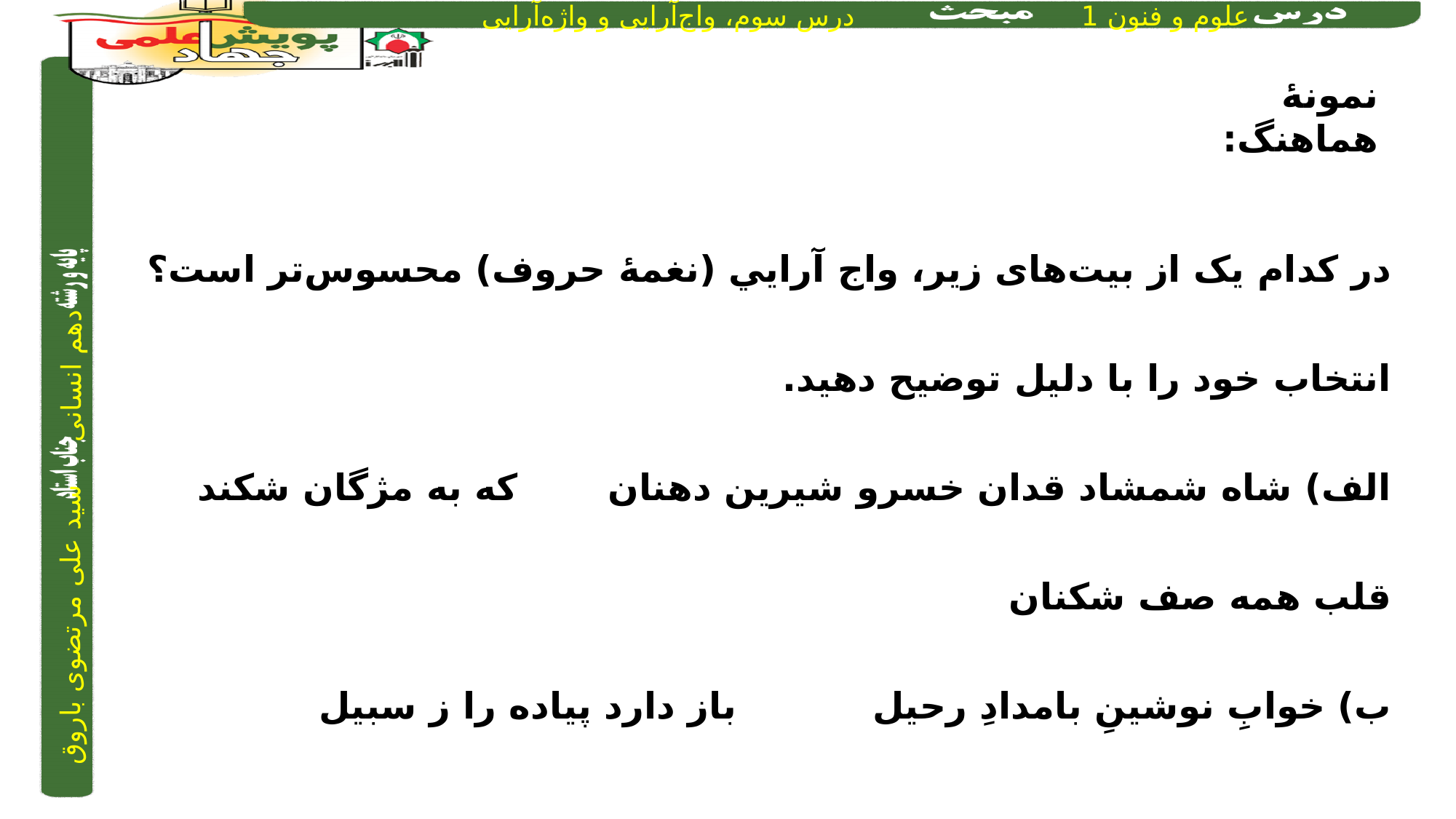

نمونۀ هماهنگ:
در کدام يک از بيت‌های زير، واج آرايي (نغمۀ حروف) محسوس‌تر است؟ انتخاب خود را با دليل توضيح دهيد.
الف) شاه شمشاد قدان خسرو شيرين دهنان 		که به مژگان شکند قلب همه صف شکنان
ب) خوابِ نوشينِ بامدادِ رحيل 			باز دارد پياده را ز سبيل